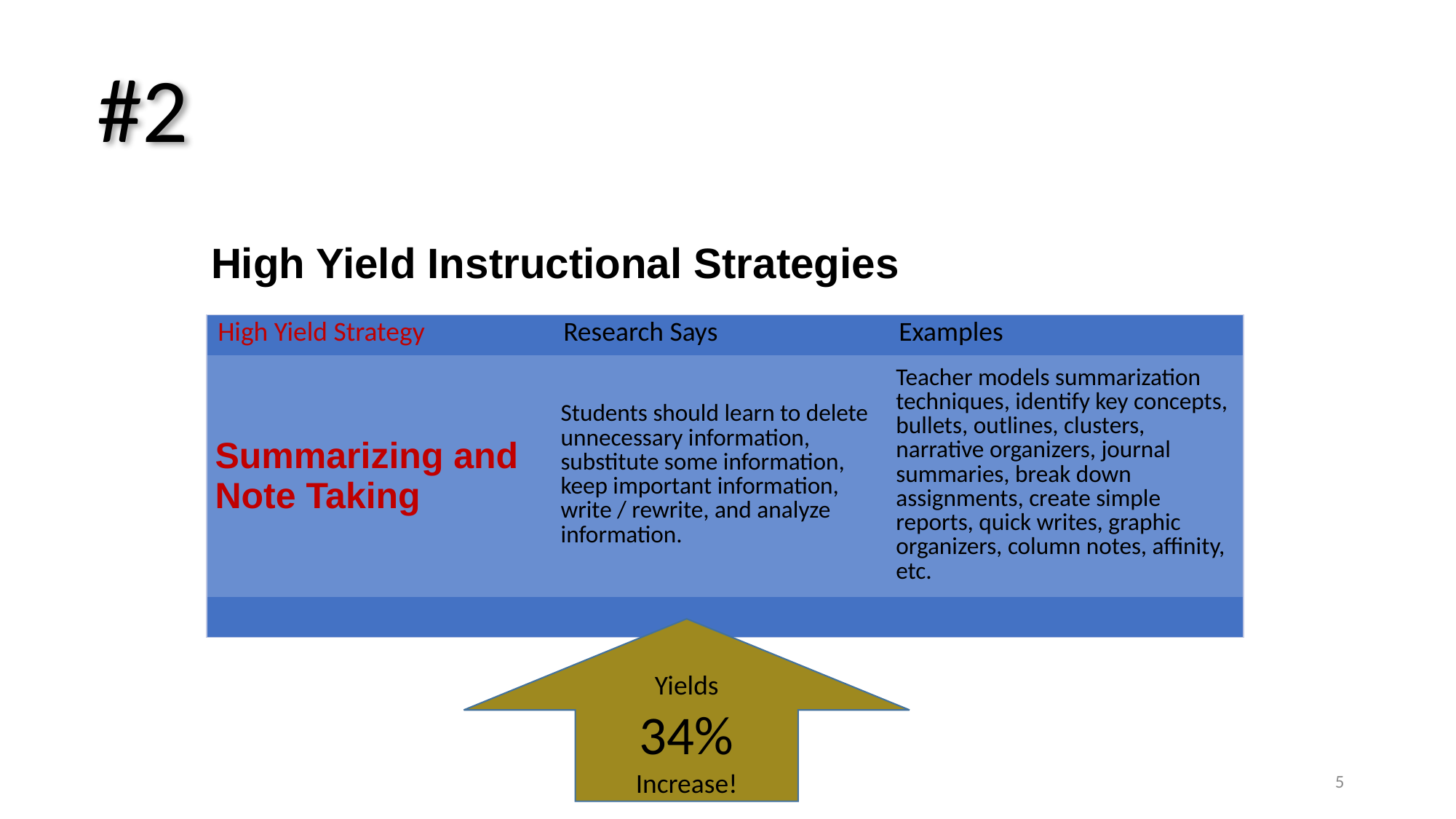

#2
High Yield Instructional Strategies

| High Yield Strategy | Research Says | Examples |
| --- | --- | --- |
| Summarizing and Note Taking | Students should learn to delete unnecessary information, substitute some information, keep important information, write / rewrite, and analyze information. | Teacher models summarization techniques, identify key concepts, bullets, outlines, clusters, narrative organizers, journal summaries, break down assignments, create simple reports, quick writes, graphic organizers, column notes, affinity, etc. |
|  |  |  |
Yields
34%
Increase!
5